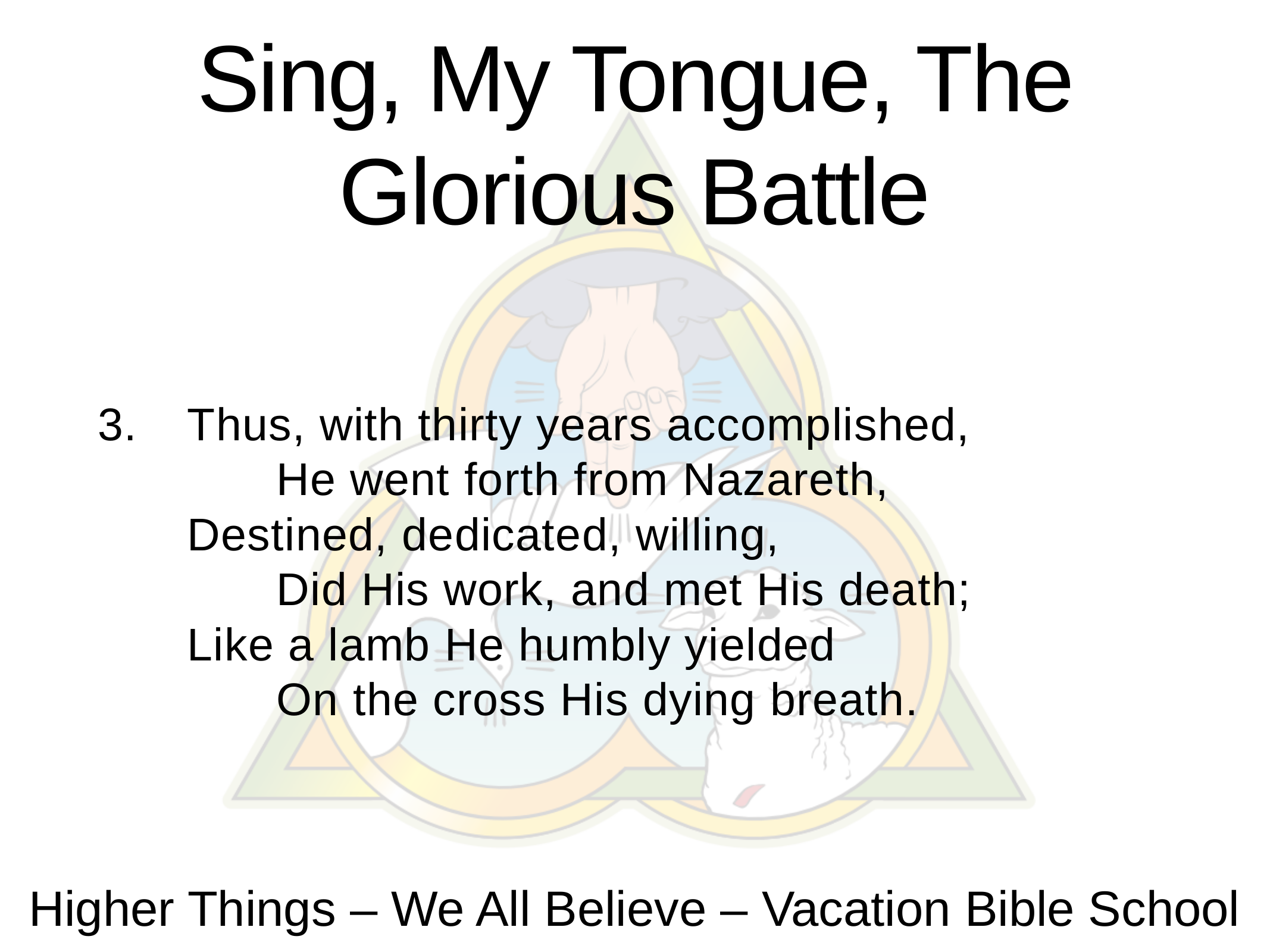

# Sing, My Tongue, The Glorious Battle
3.	Thus, with thirty years accomplished,
		He went forth from Nazareth,
	Destined, dedicated, willing,
		Did His work, and met His death;
	Like a lamb He humbly yielded
		On the cross His dying breath.